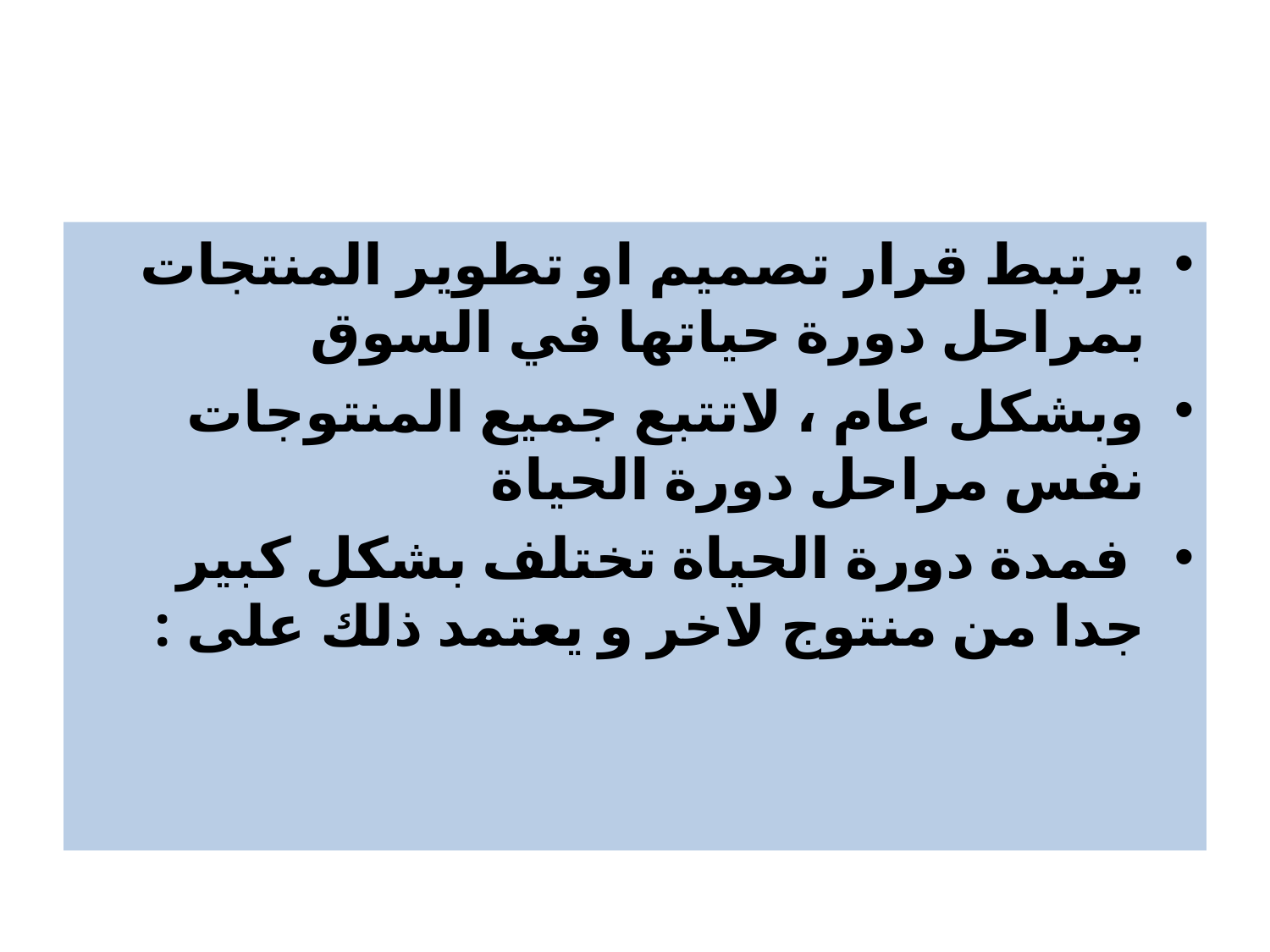

#
يرتبط قرار تصميم او تطوير المنتجات بمراحل دورة حياتها في السوق
وبشكل عام ، لاتتبع جميع المنتوجات نفس مراحل دورة الحياة
 فمدة دورة الحياة تختلف بشكل كبير جدا من منتوج لاخر و يعتمد ذلك على :